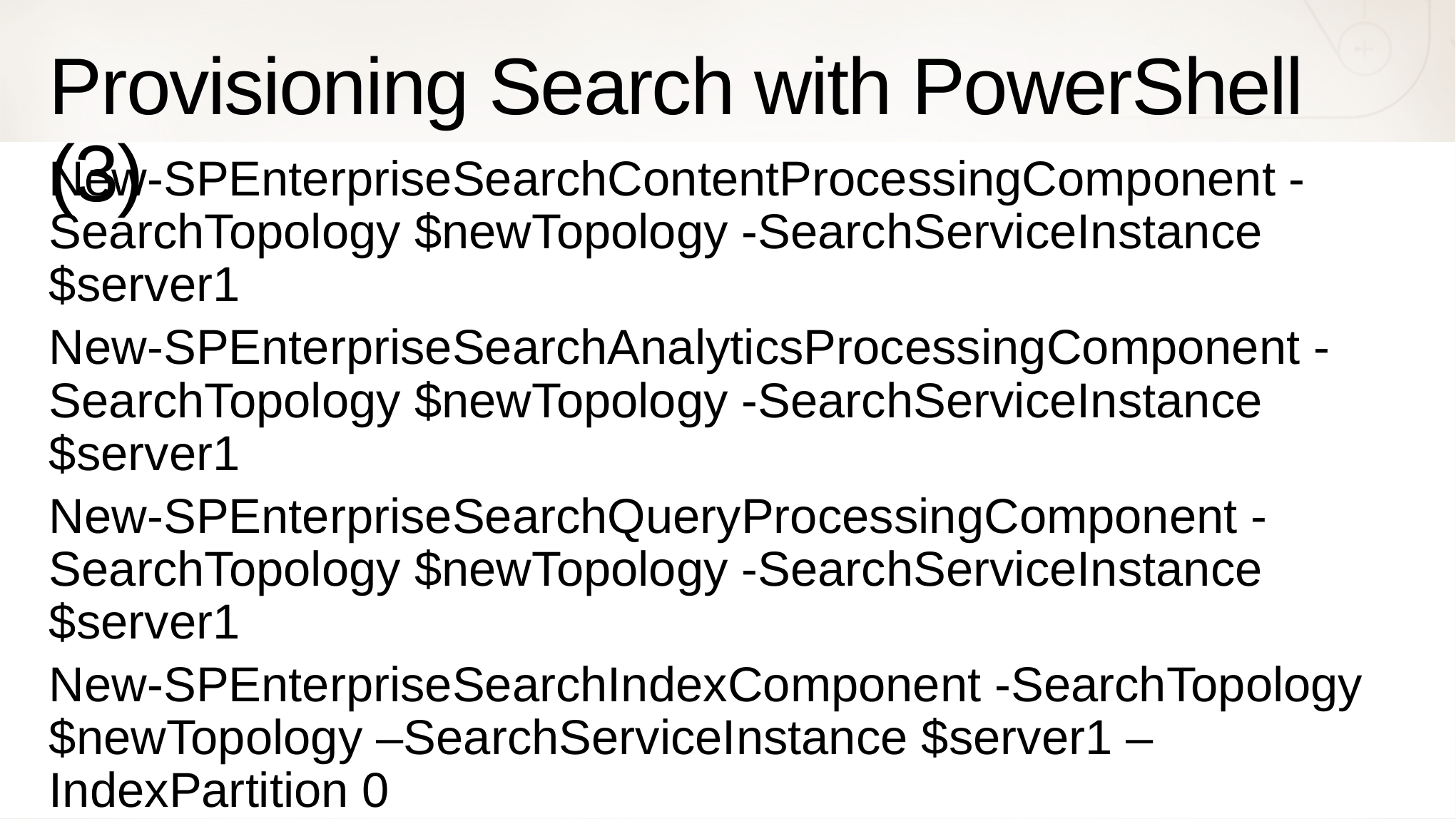

# Provisioning Search with PowerShell (3)
New-SPEnterpriseSearchContentProcessingComponent -SearchTopology $newTopology -SearchServiceInstance $server1
New-SPEnterpriseSearchAnalyticsProcessingComponent -SearchTopology $newTopology -SearchServiceInstance $server1
New-SPEnterpriseSearchQueryProcessingComponent -SearchTopology $newTopology -SearchServiceInstance $server1
New-SPEnterpriseSearchIndexComponent -SearchTopology $newTopology –SearchServiceInstance $server1 –IndexPartition 0